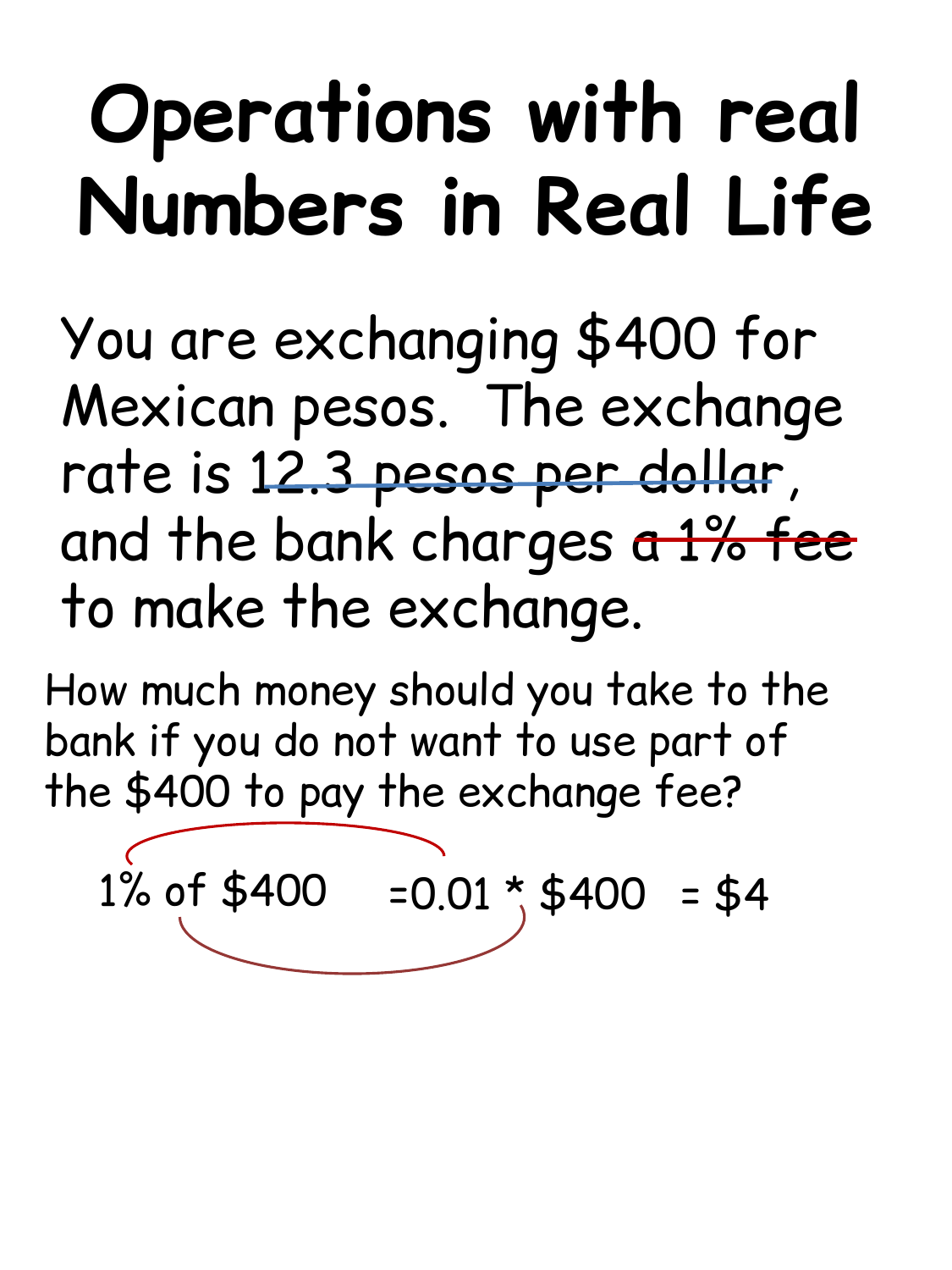

# Operations with real Numbers in Real Life
You are exchanging $400 for Mexican pesos.  The exchange rate is 12.3 pesos per dollar, and the bank charges a 1% fee to make the exchange.
How much money should you take to the bank if you do not want to use part of the $400 to pay the exchange fee?

1% of $400

=0.01 * $400
= $4